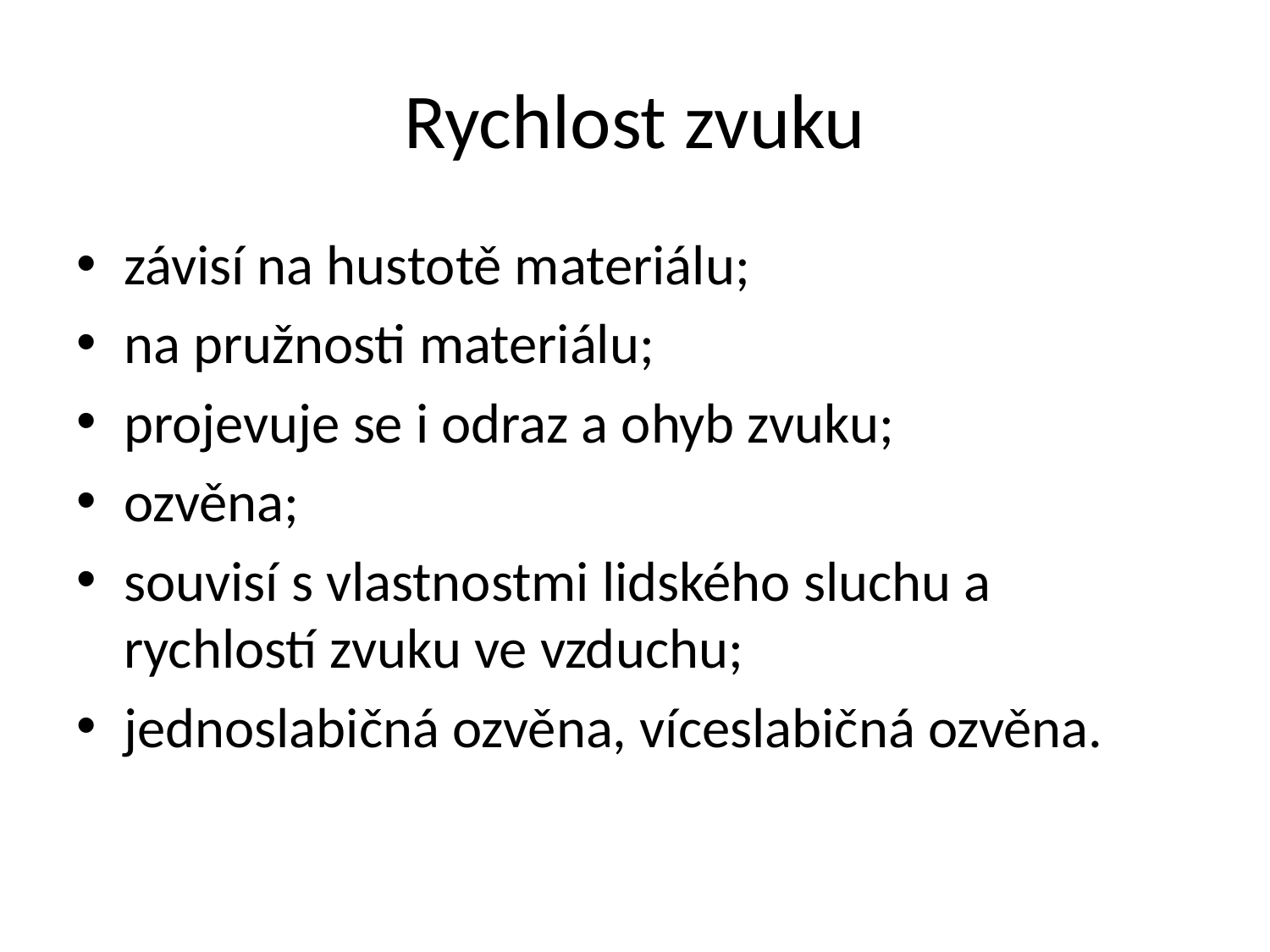

# Rychlost zvuku
závisí na hustotě materiálu;
na pružnosti materiálu;
projevuje se i odraz a ohyb zvuku;
ozvěna;
souvisí s vlastnostmi lidského sluchu a rychlostí zvuku ve vzduchu;
jednoslabičná ozvěna, víceslabičná ozvěna.